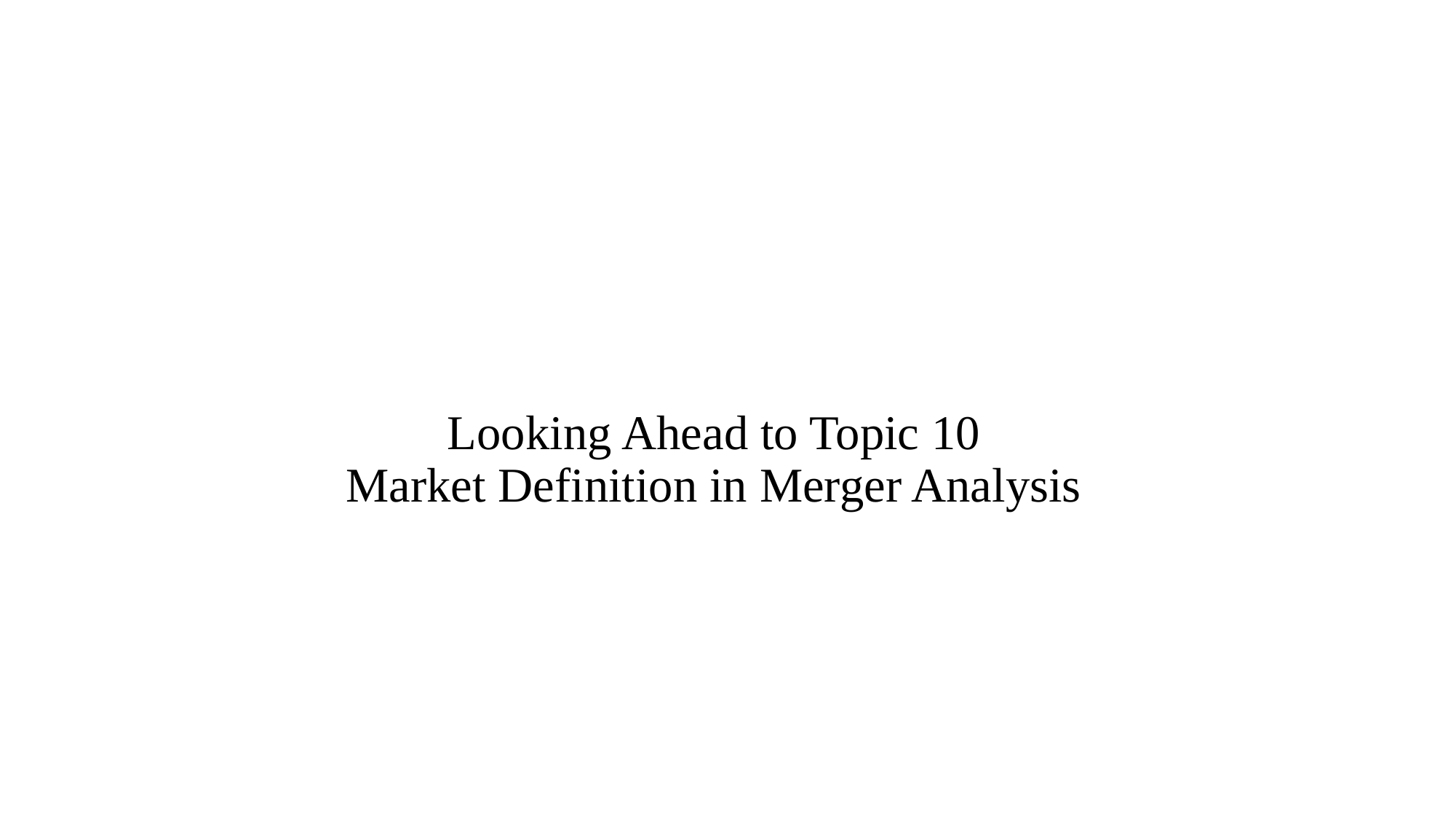

# Looking Ahead to Topic 10 Market Definition in Merger Analysis